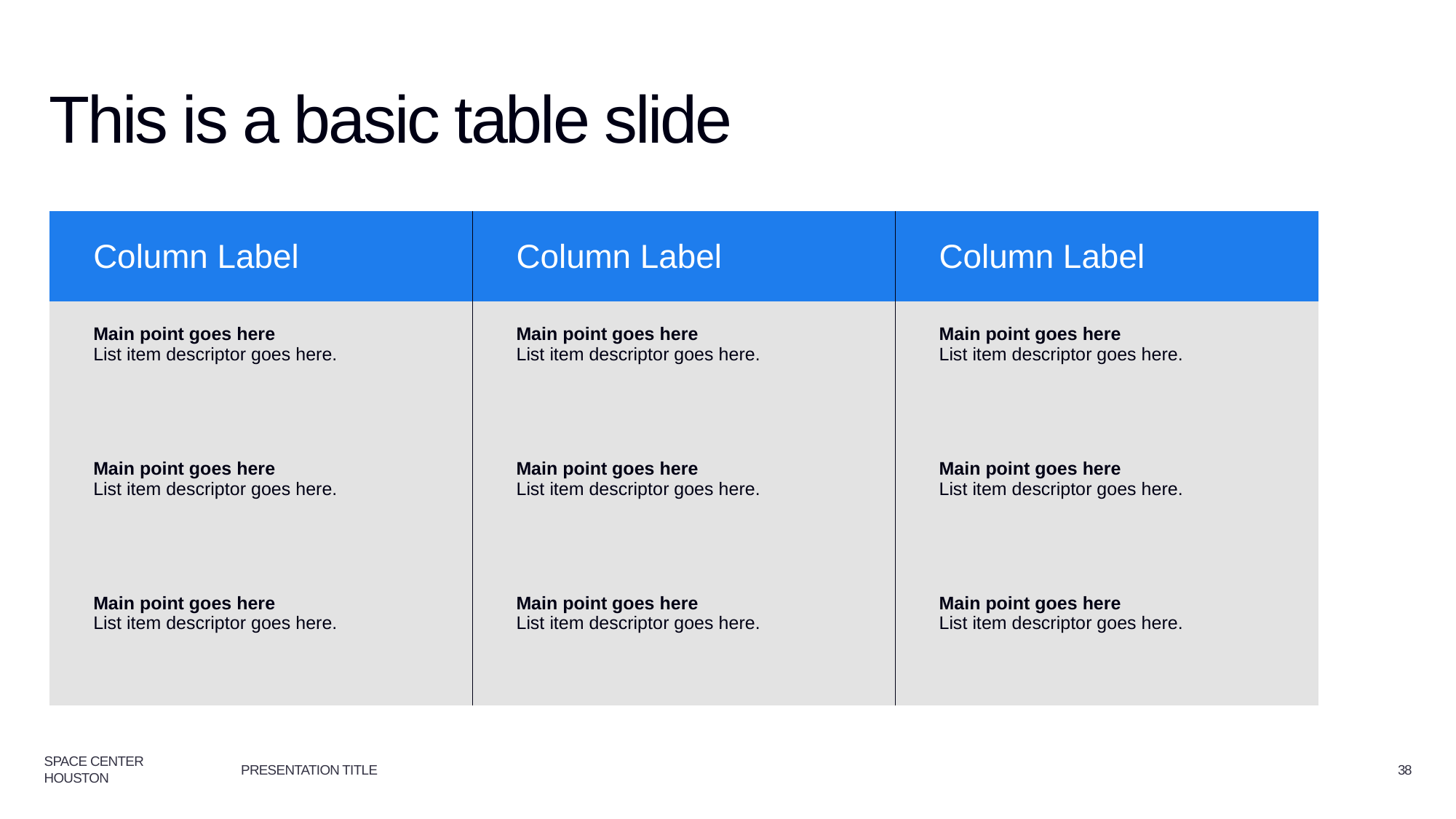

# This is a basic table slide
| Column Label | Column Label | Column Label |
| --- | --- | --- |
| Main point goes here List item descriptor goes here. | Main point goes here List item descriptor goes here. | Main point goes here List item descriptor goes here. |
| Main point goes here List item descriptor goes here. | Main point goes here List item descriptor goes here. | Main point goes here List item descriptor goes here. |
| Main point goes here List item descriptor goes here. | Main point goes here List item descriptor goes here. | Main point goes here List item descriptor goes here. |
PRESENTATION TITLE
38